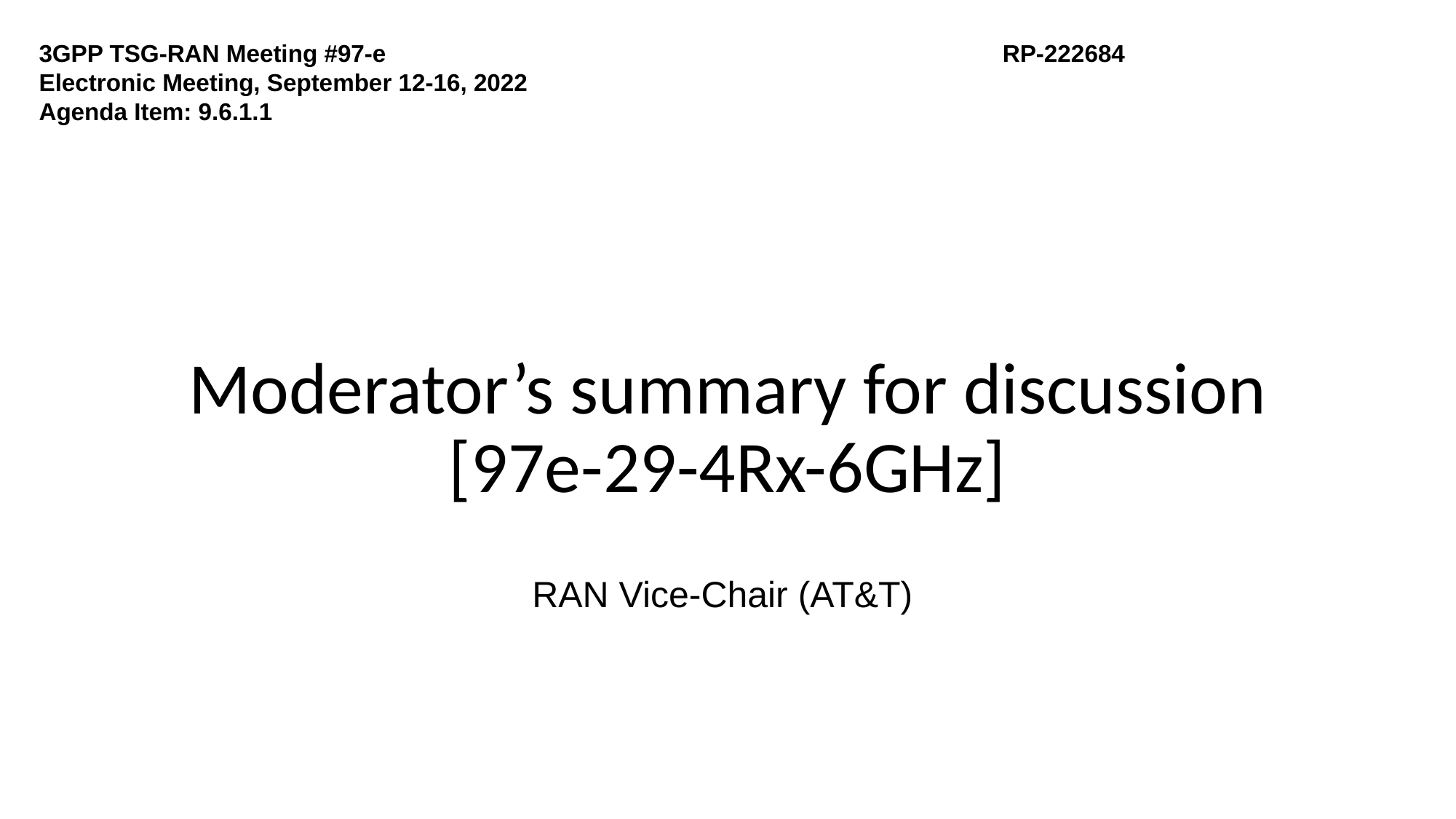

3GPP TSG-RAN Meeting #97-e
Electronic Meeting, September 12-16, 2022
Agenda Item: 9.6.1.1

 RP-222684
# Moderator’s summary for discussion [97e-29-4Rx-6GHz]
RAN Vice-Chair (AT&T)